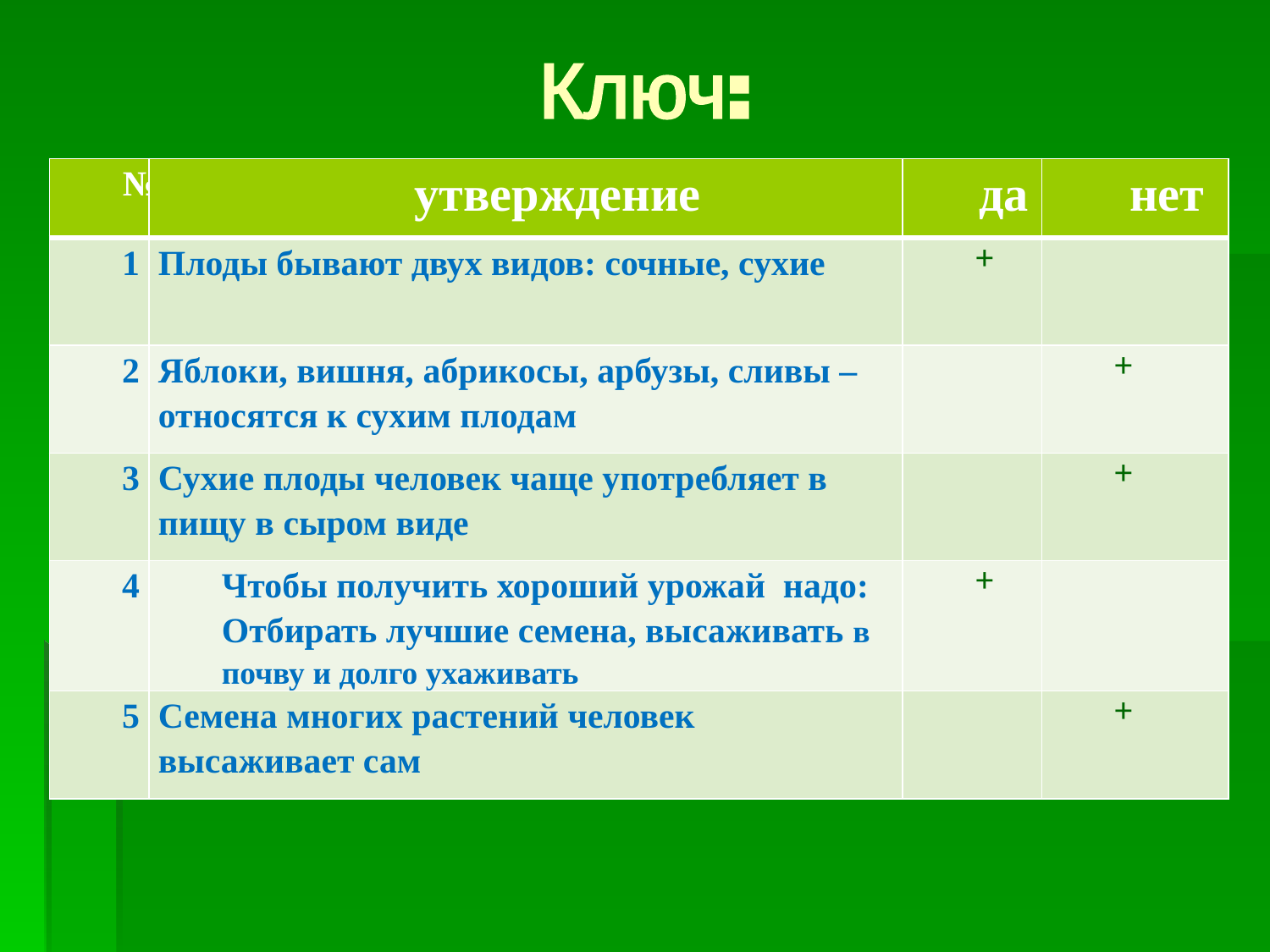

# Ключ:
| № | утверждение | да | нет |
| --- | --- | --- | --- |
| 1 | Плоды бывают двух видов: сочные, сухие | + |  |
| 2 | Яблоки, вишня, абрикосы, арбузы, сливы – относятся к сухим плодам |  | + |
| 3 | Сухие плоды человек чаще употребляет в пищу в сыром виде |  | + |
| 4 | Чтобы получить хороший урожай надо: Отбирать лучшие семена, высаживать в почву и долго ухаживать | + |  |
| 5 | Семена многих растений человек высаживает сам |  | + |